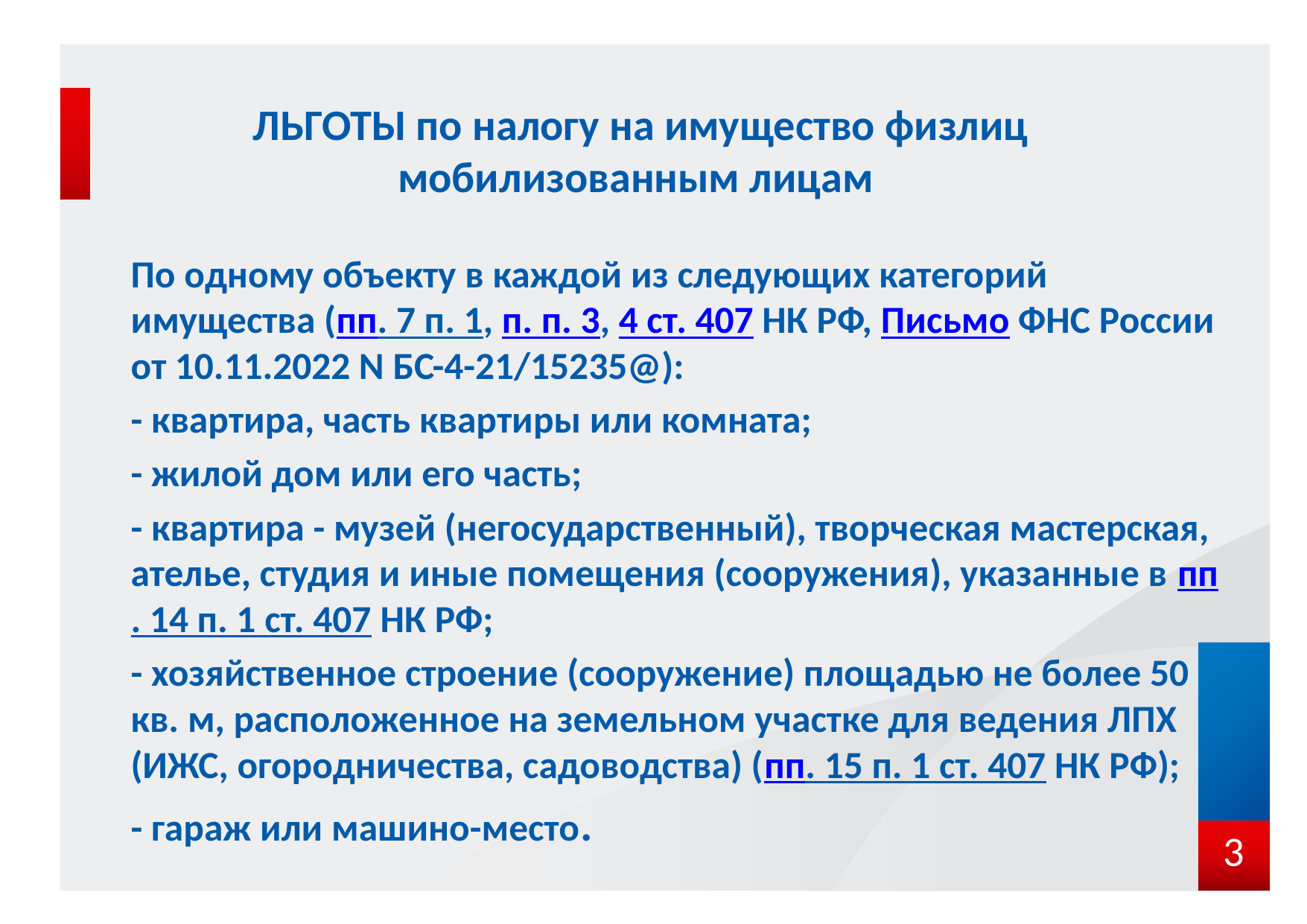

# ЛЬГОТЫ по налогу на имущество физлиц мобилизованным лицам

По одному объекту в каждой из следующих категорий имущества (пп. 7 п. 1, п. п. 3, 4 ст. 407 НК РФ, Письмо ФНС России от 10.11.2022 N БС-4-21/15235@):
- квартира, часть квартиры или комната;
- жилой дом или его часть;
- квартира - музей (негосударственный), творческая мастерская, ателье, студия и иные помещения (сооружения), указанные в пп. 14 п. 1 ст. 407 НК РФ;
- хозяйственное строение (сооружение) площадью не более 50 кв. м, расположенное на земельном участке для ведения ЛПХ (ИЖС, огородничества, садоводства) (пп. 15 п. 1 ст. 407 НК РФ);
- гараж или машино-место.

3